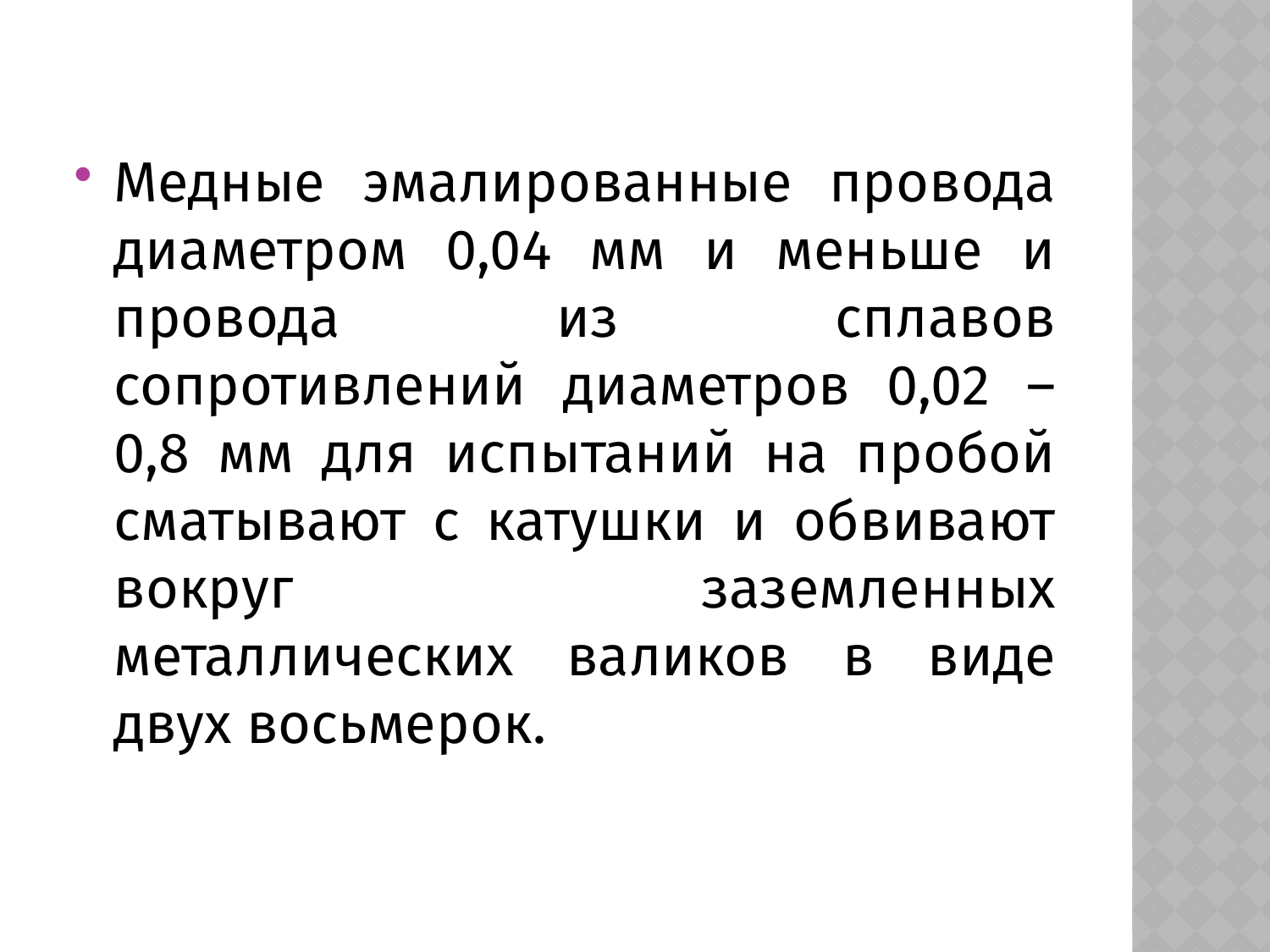

#
Медные эмалированные провода диаметром 0,04 мм и меньше и провода из сплавов сопротивлений диаметров 0,02 – 0,8 мм для испытаний на пробой сматывают с катушки и обвивают вокруг заземленных металлических валиков в виде двух восьмерок.